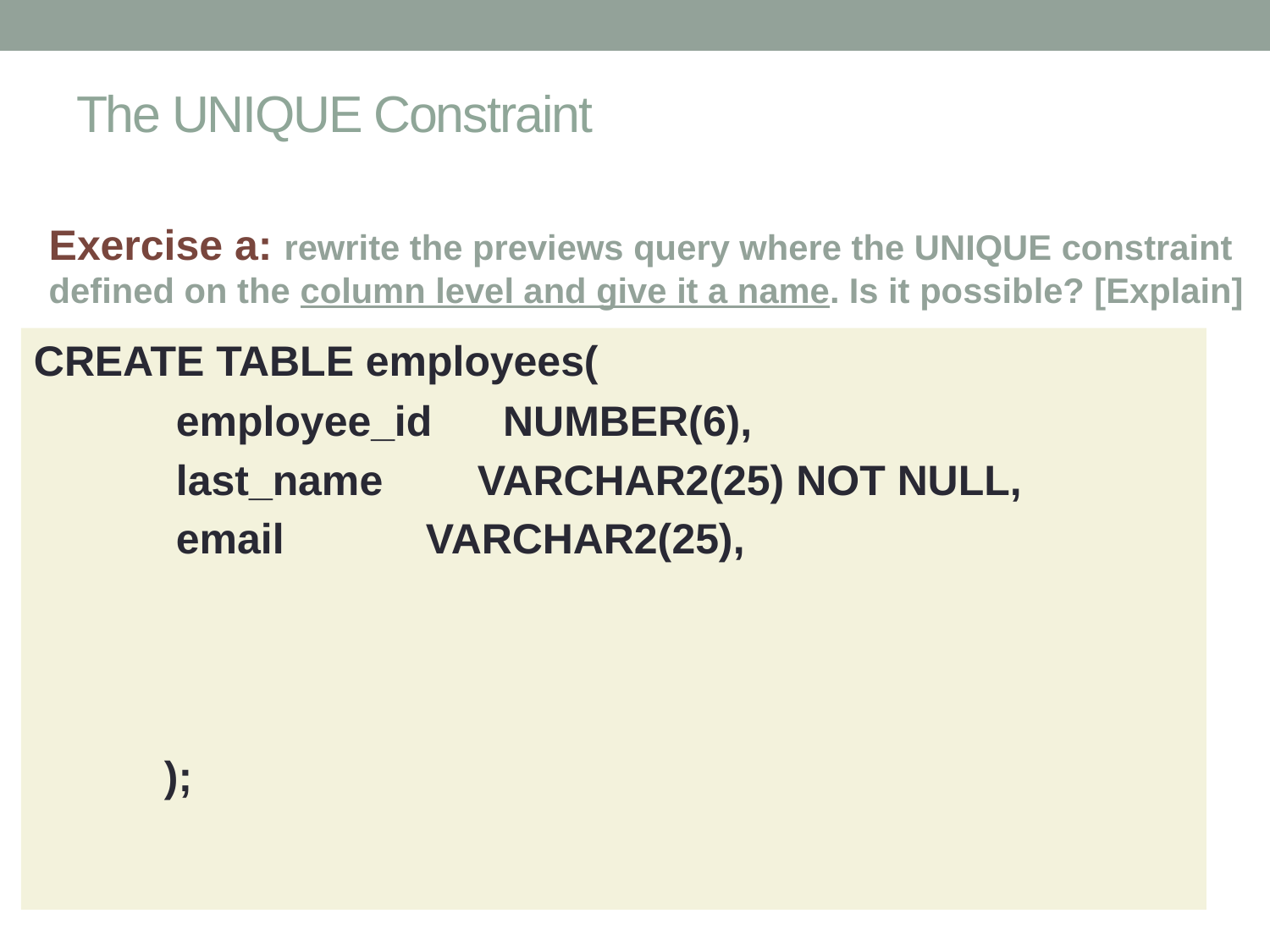

# The UNIQUE Constraint
Exercise a: rewrite the previews query where the UNIQUE constraint
defined on the column level and give it a name. Is it possible? [Explain]
CREATE TABLE employees(
            employee_id      NUMBER(6),
            last_name        VARCHAR2(25) NOT NULL,
            email            VARCHAR2(25),

           );